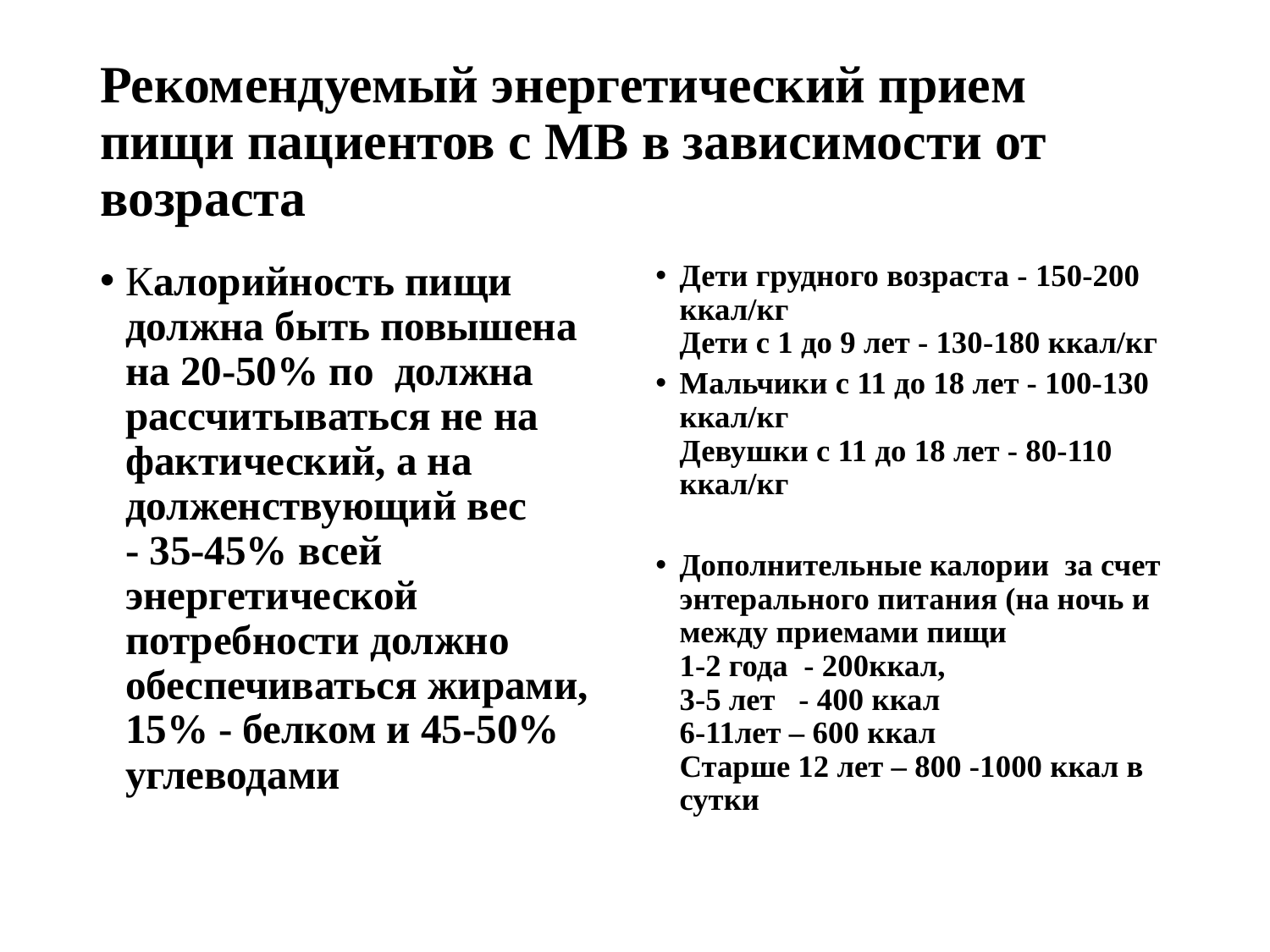

# Рекомендуемый энергетический прием пищи пациентов с MB в зависимости от возраста
Калорийность пищи должна быть повышена на 20-50% по  должна рассчитываться не на фактический, а на долженствующий вес
- 35-45% всей энергетической потребности должно обеспечиваться жирами, 15% - белком и 45-50% углеводами

Дети грудного возраста - 150-200 ккал/кг
Дети с 1 до 9 лет - 130-180 ккал/кг
Мальчики с 11 до 18 лет - 100-130 ккал/кг
Девушки с 11 до 18 лет - 80-110 ккал/кг

Дополнительные калории  за счет энтерального питания (на ночь и между приемами пищи
1-2 года  - 200ккал,
3-5 лет   - 400 ккал
6-11лет – 600 ккал
Старше 12 лет – 800 -1000 ккал в сутки